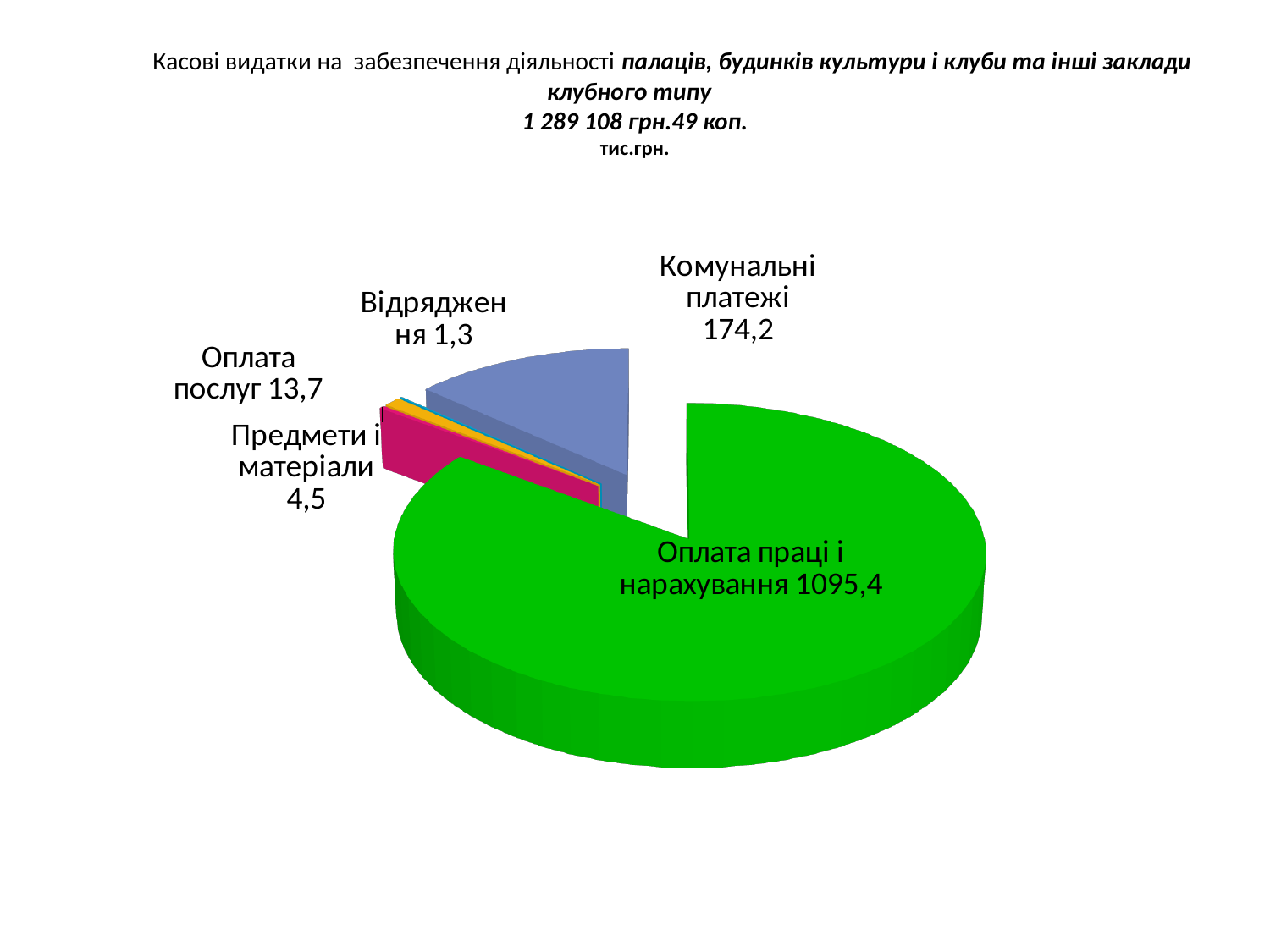

# Касові видатки на  забезпечення діяльності палаців, будинків культури і клуби та інші заклади клубного типу 1 289 108 грн.49 коп. тис.грн.

[unsupported chart]